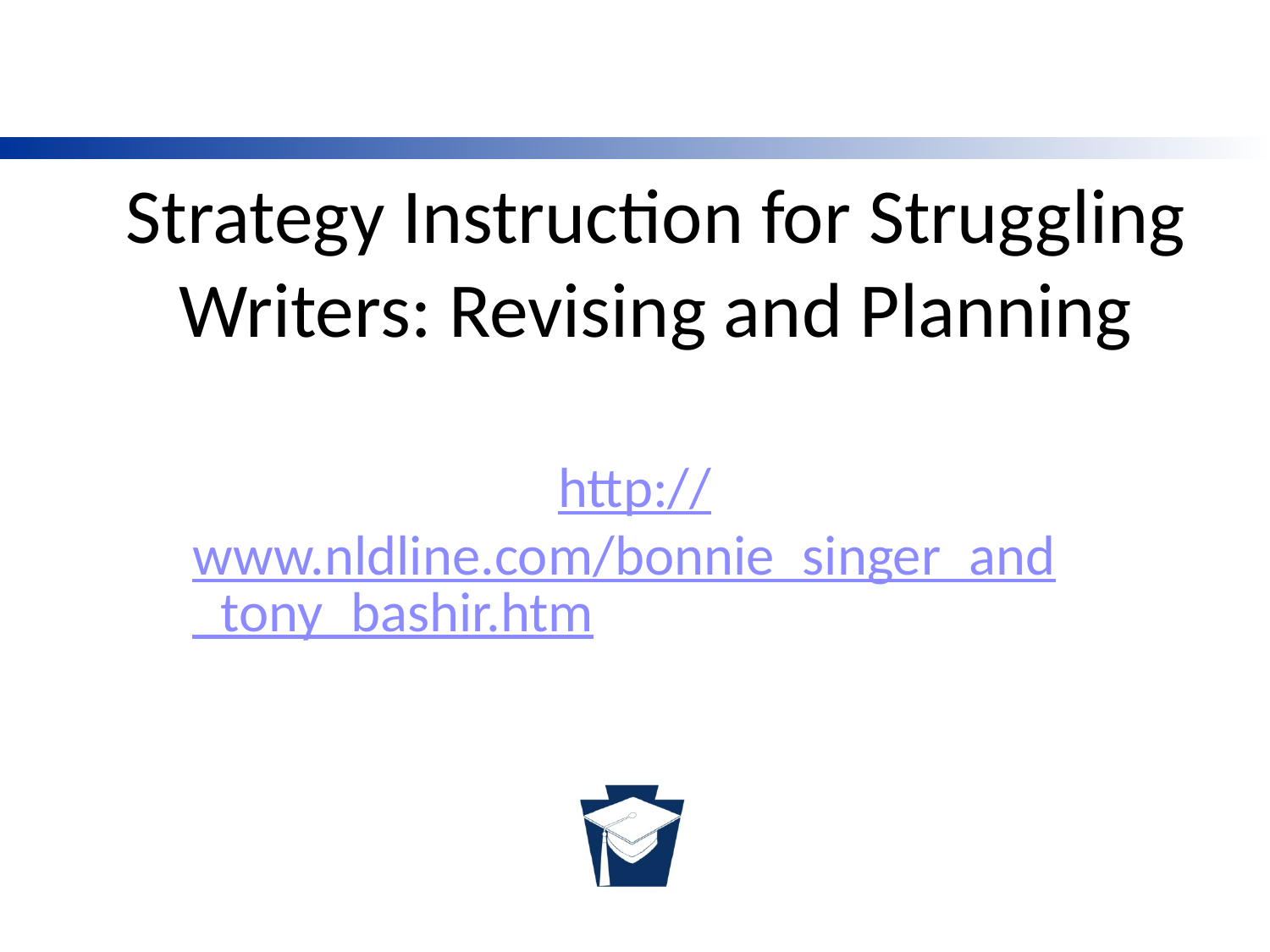

# Strategy Instruction for Struggling Writers: Revising and Planning
http://www.nldline.com/bonnie_singer_and_tony_bashir.htm